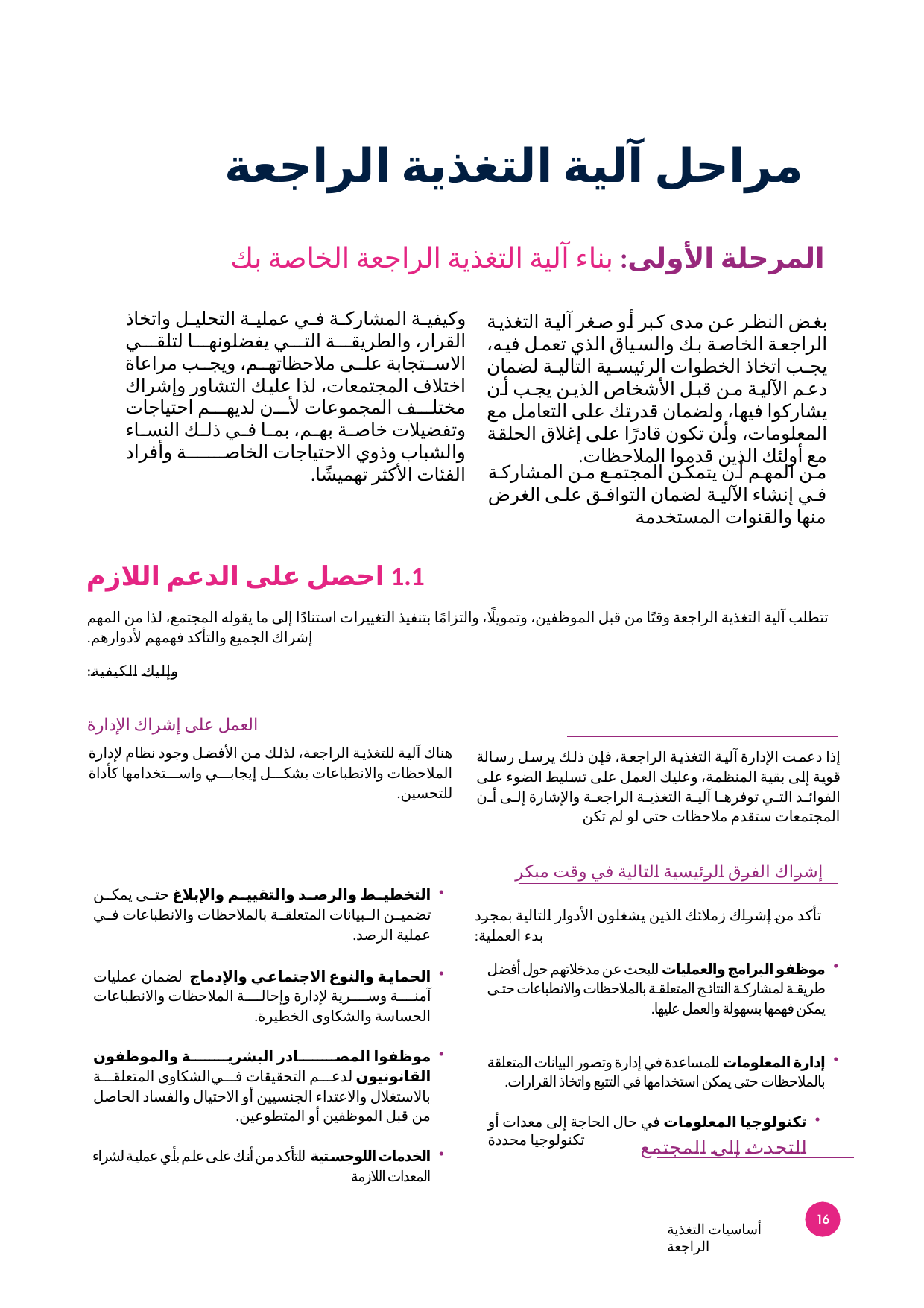

# مراحل آلية التغذية الراجعة

المرحلة الأولى: بناء آلية التغذية الراجعة الخاصة بك
وكيفية المشاركة في عملية التحليل واتخاذ القرار، والطريقة التي يفضلونها لتلقي الاستجابة على ملاحظاتهم، ويجب مراعاة اختلاف المجتمعات، لذا عليك التشاور وإشراك مختلف المجموعات لأن لديهم احتياجات وتفضيلات خاصة بهم، بما في ذلك النساء والشباب وذوي الاحتياجات الخاصة وأفراد الفئات الأكثر تهميشًا.

بغض النظر عن مدى كبر أو صغر آلية التغذية الراجعة الخاصة بك والسياق الذي تعمل فيه، يجب اتخاذ الخطوات الرئيسية التالية لضمان دعم الآلية من قبل الأشخاص الذين يجب أن يشاركوا فيها، ولضمان قدرتك على التعامل مع المعلومات، وأن تكون قادرًا على إغلاق الحلقة مع أولئك الذين قدموا الملاحظات.

من المهم أن يتمكن المجتمع من المشاركة في إنشاء الآلية لضمان التوافق على الغرض منها والقنوات المستخدمة
1.1 احصل على الدعم اللازم
تتطلب آلية التغذية الراجعة وقتًا من قبل الموظفين، وتمويلًا، والتزامًا بتنفيذ التغييرات استنادًا إلى ما يقوله المجتمع، لذا من المهم إشراك الجميع والتأكد فهمهم لأدوارهم.
وإليك الكيفية:

العمل على إشراك الإدارة

هناك آلية للتغذية الراجعة، لذلك من الأفضل وجود نظام لإدارة الملاحظات والانطباعات بشكل إيجابي واستخدامها كأداة للتحسين.
إذا دعمت الإدارة آلية التغذية الراجعة، فإن ذلك يرسل رسالة قوية إلى بقية المنظمة، وعليك العمل على تسليط الضوء على الفوائد التي توفرها آلية التغذية الراجعة والإشارة إلى أن المجتمعات ستقدم ملاحظات حتى لو لم تكن
إشراك الفرق الرئيسية التالية في وقت مبكر
التخطيط والرصد والتقييم والإبلاغ حتى يمكن تضمين البيانات المتعلقة بالملاحظات والانطباعات في عملية الرصد.

الحماية والنوع الاجتماعي والإدماج  لضمان عمليات آمنة وسرية لإدارة وإحالة الملاحظات والانطباعات الحساسة والشكاوى الخطيرة.

موظفوا المصادر البشرية والموظفون القانونيون لدعم التحقيقات في	الشكاوى المتعلقة بالاستغلال والاعتداء الجنسيين أو الاحتيال والفساد الحاصل من قبل الموظفين أو المتطوعين.

الخدمات اللوجستية  للتأكد من أنك على علم بأي عملية لشراء المعدات اللازمة

تأكد من إشراك زملائك الذين يشغلون الأدوار التالية بمجرد بدء العملية:
موظفو البرامج والعمليات للبحث عن مدخلاتهم حول أفضل طريقة لمشاركة النتائج المتعلقة بالملاحظات والانطباعات حتى يمكن فهمها بسهولة والعمل عليها.

إدارة المعلومات للمساعدة في إدارة وتصور البيانات المتعلقة بالملاحظات حتى يمكن استخدامها في التتبع واتخاذ القرارات.

تكنولوجيا المعلومات في حال الحاجة إلى معدات أو تكنولوجيا محددة
التحدث إلى المجتمع

16
أساسيات التغذية الراجعة